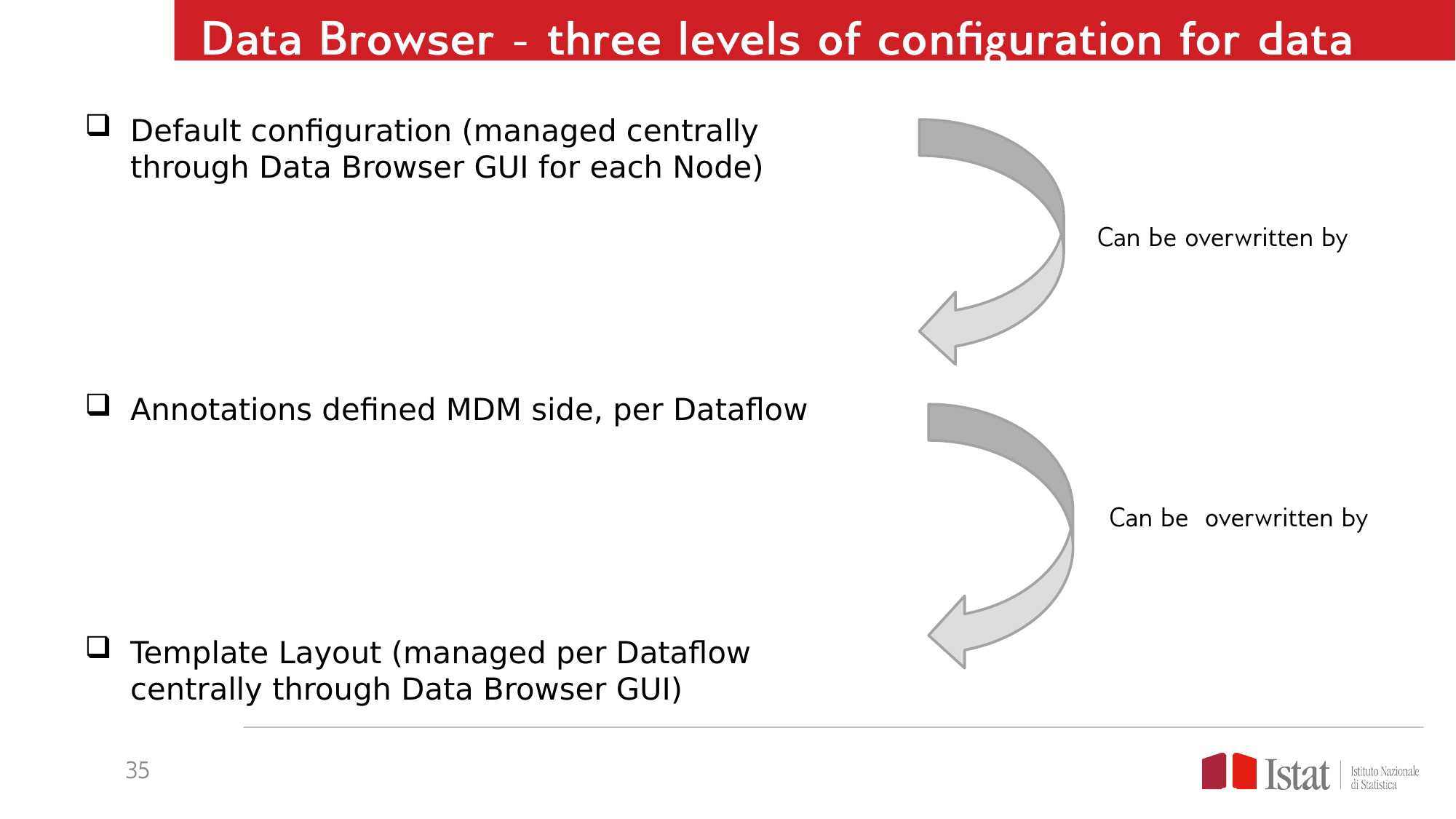

Data Browser - three levels of configuration for data “layout”
Default configuration (managed centrally through Data Browser GUI for each Node)

Annotations defined MDM side, per Dataflow

Template Layout (managed per Dataflow centrally through Data Browser GUI)

Can be overwritten by

Can be  overwritten by